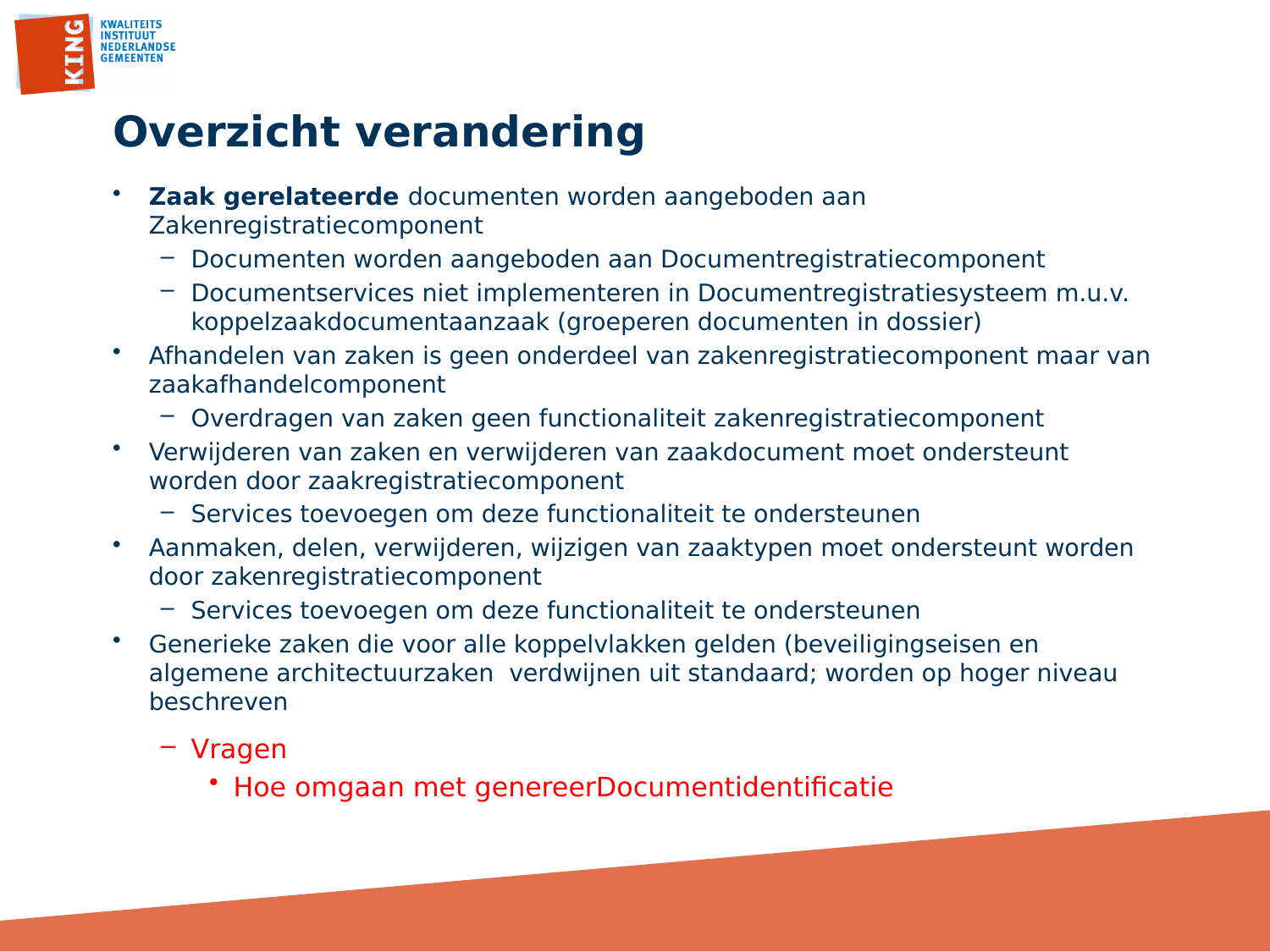

# Overzicht verandering
Zaak gerelateerde documenten worden aangeboden aan Zakenregistratiecomponent
Documenten worden aangeboden aan Documentregistratiecomponent
Documentservices niet implementeren in Documentregistratiesysteem m.u.v. koppelzaakdocumentaanzaak (groeperen documenten in dossier)
Afhandelen van zaken is geen onderdeel van zakenregistratiecomponent maar van zaakafhandelcomponent
Overdragen van zaken geen functionaliteit zakenregistratiecomponent
Verwijderen van zaken en verwijderen van zaakdocument moet ondersteunt worden door zaakregistratiecomponent
Services toevoegen om deze functionaliteit te ondersteunen
Aanmaken, delen, verwijderen, wijzigen van zaaktypen moet ondersteunt worden door zakenregistratiecomponent
Services toevoegen om deze functionaliteit te ondersteunen
Generieke zaken die voor alle koppelvlakken gelden (beveiligingseisen en algemene architectuurzaken  verdwijnen uit standaard; worden op hoger niveau beschreven

Vragen
Hoe omgaan met genereerDocumentidentificatie